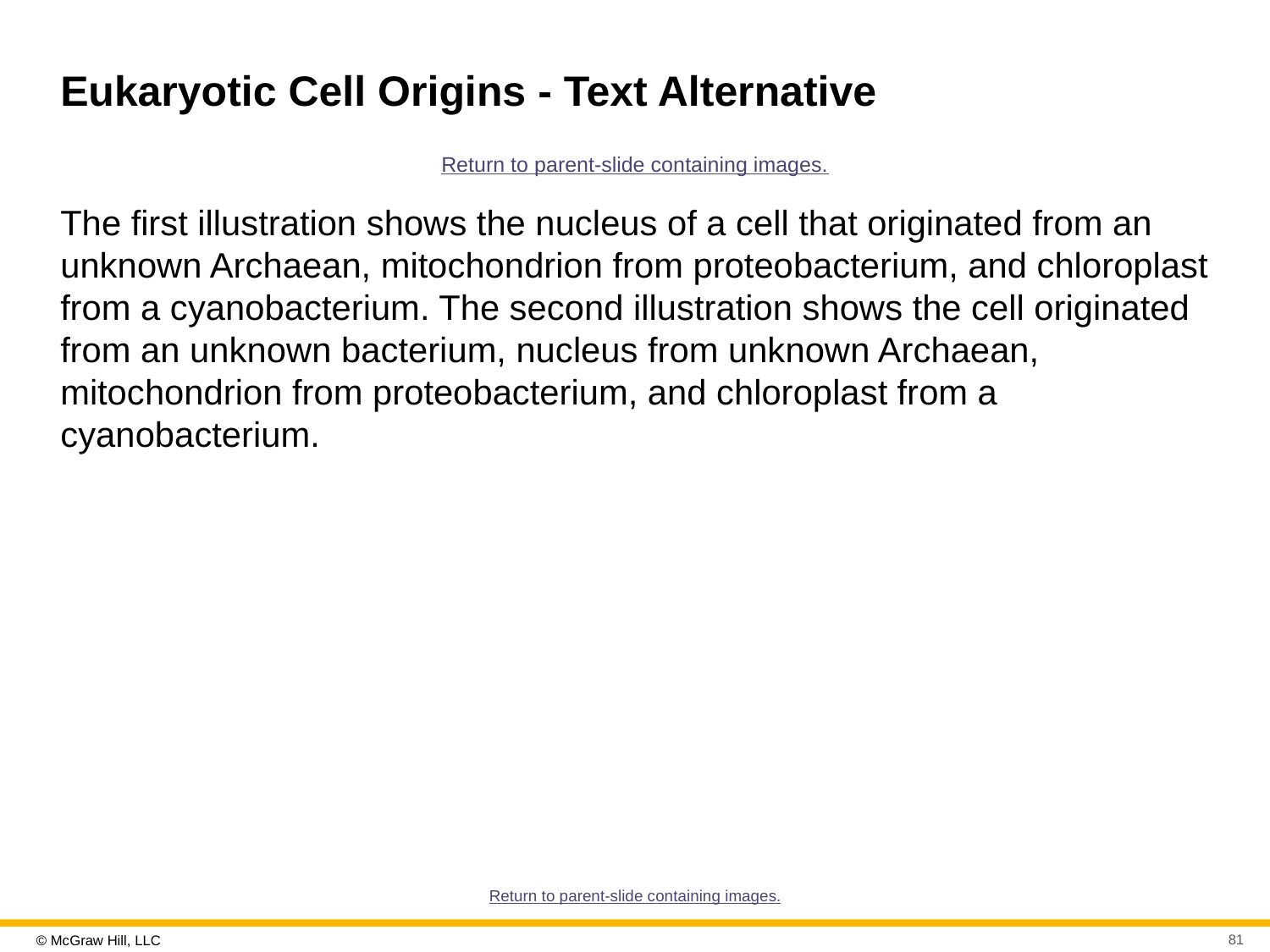

# Eukaryotic Cell Origins - Text Alternative
Return to parent-slide containing images.
The first illustration shows the nucleus of a cell that originated from an unknown Archaean, mitochondrion from proteobacterium, and chloroplast from a cyanobacterium. The second illustration shows the cell originated from an unknown bacterium, nucleus from unknown Archaean, mitochondrion from proteobacterium, and chloroplast from a cyanobacterium.
Return to parent-slide containing images.
81